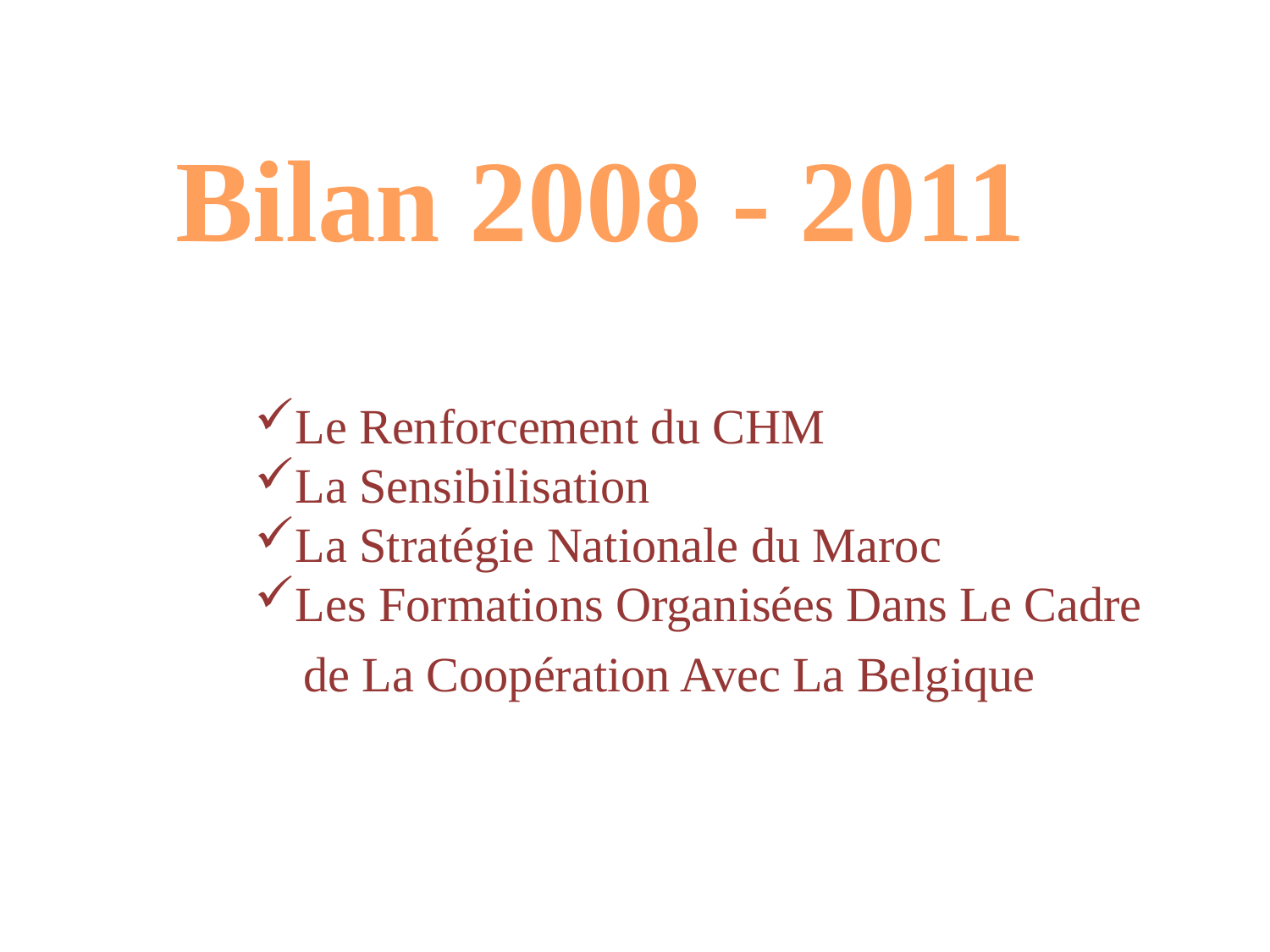

Bilan 2008 - 2011
Le Renforcement du CHM
La Sensibilisation
La Stratégie Nationale du Maroc
Les Formations Organisées Dans Le Cadre
    de La Coopération Avec La Belgique